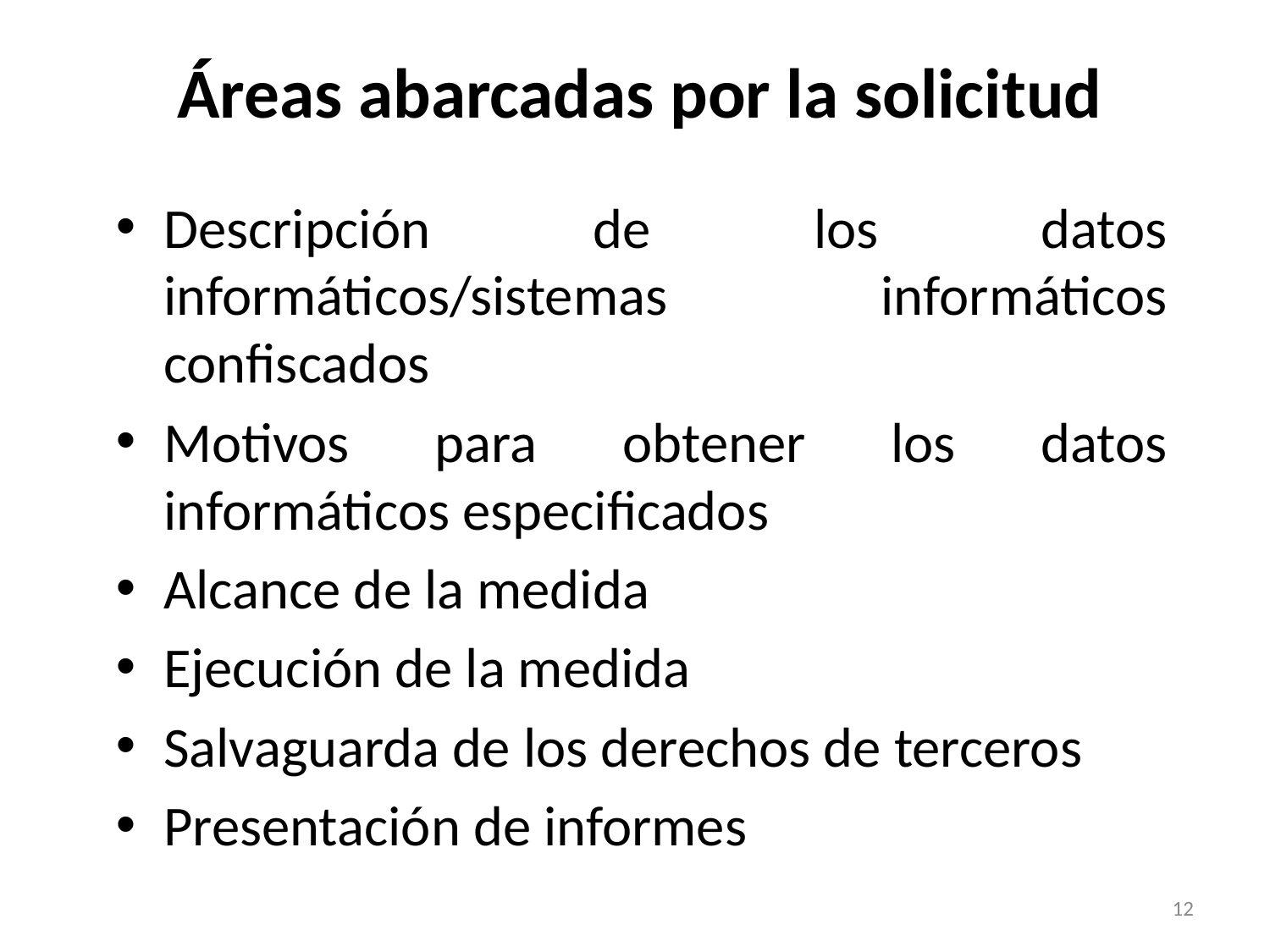

Áreas abarcadas por la solicitud
Descripción de los datos informáticos/sistemas informáticos confiscados
Motivos para obtener los datos informáticos especificados
Alcance de la medida
Ejecución de la medida
Salvaguarda de los derechos de terceros
Presentación de informes
12